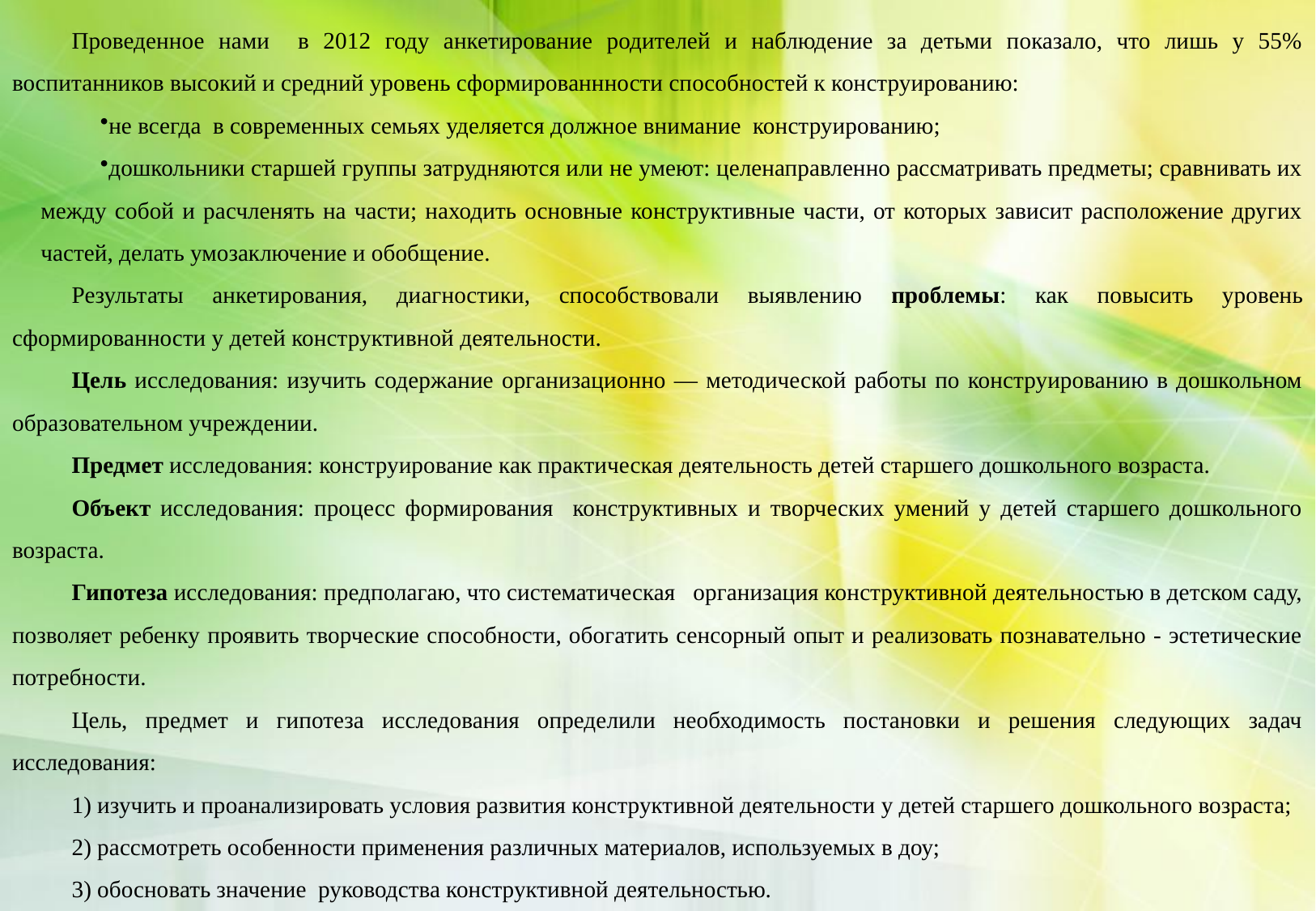

Проведенное нами  в 2012 году анкетирование родителей и наблюдение за детьми показало, что лишь у 55% воспитанников высокий и средний уровень сформированнности способностей к конструированию:
не всегда  в современных семьях уделяется должное внимание  конструированию;
дошкольники старшей группы затрудняются или не умеют: целенаправленно рассматривать предметы; сравнивать их между собой и расчленять на части; находить основные конструктивные части, от которых зависит расположение других частей, делать умозаключение и обобщение.
Результаты анкетирования, диагностики, способствовали выявлению проблемы: как повысить уровень сформированности у детей конструктивной деятельности.
Цель исследования: изучить содержание организационно — методической работы по конструированию в дошкольном образовательном учреждении.
Предмет исследования: конструирование как практическая деятельность детей старшего дошкольного возраста.
Объект исследования: процесс формирования  конструктивных и творческих умений у детей старшего дошкольного возраста.
Гипотеза исследования: предполагаю, что систематическая   организация конструктивной деятельностью в детском саду, позволяет ребенку проявить творческие способности, обогатить сенсорный опыт и реализовать познавательно - эстетические потребности.
Цель, предмет и гипотеза исследования определили необходимость постановки и решения следующих задач исследования:
1) изучить и проанализировать условия развития конструктивной деятельности у детей старшего дошкольного возраста;
2) рассмотреть особенности применения различных материалов, используемых в доу;
3) обосновать значение  руководства конструктивной деятельностью.